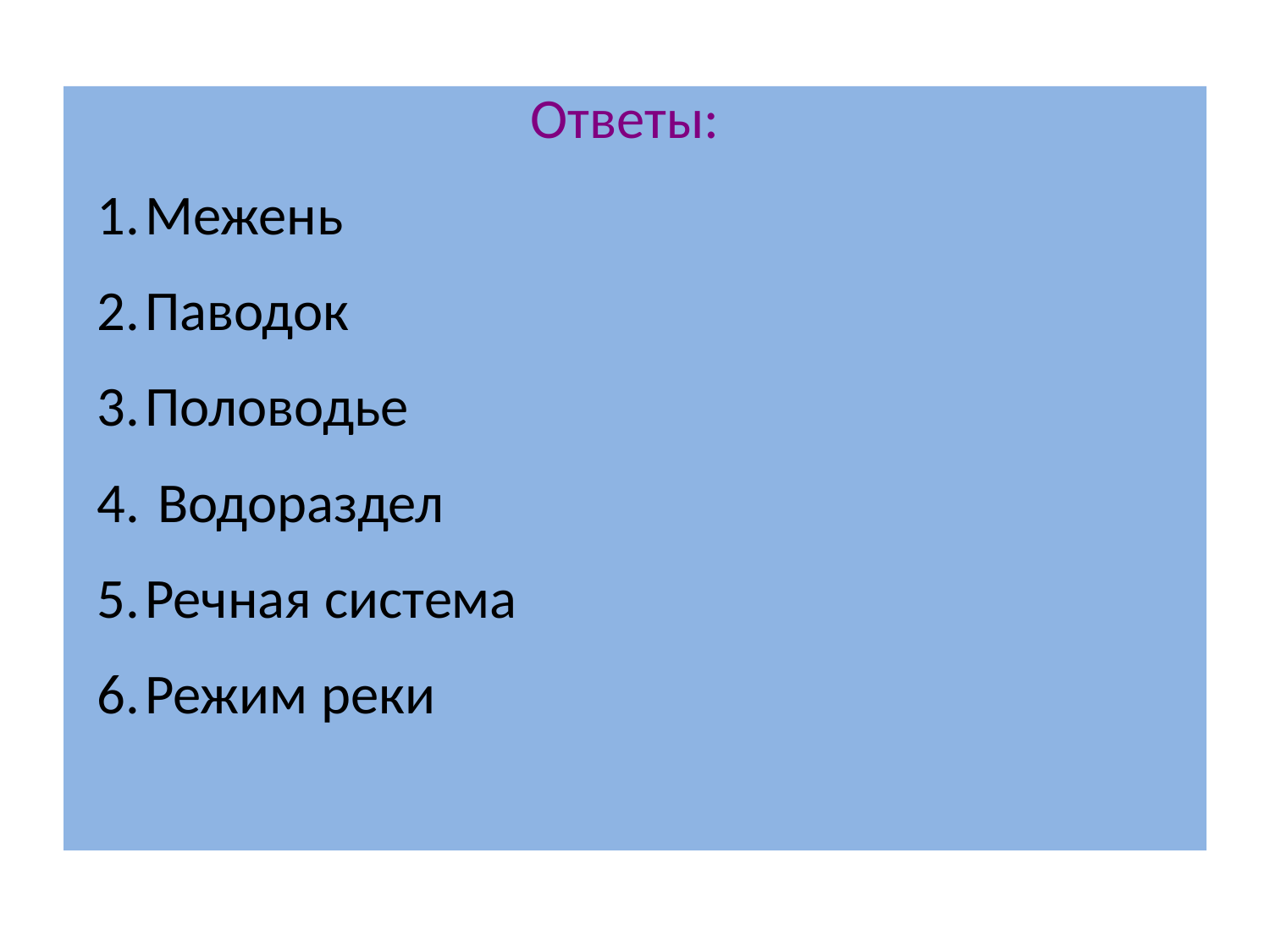

#
Ответы:
Межень
Паводок
Половодье
 Водораздел
Речная система
Режим реки